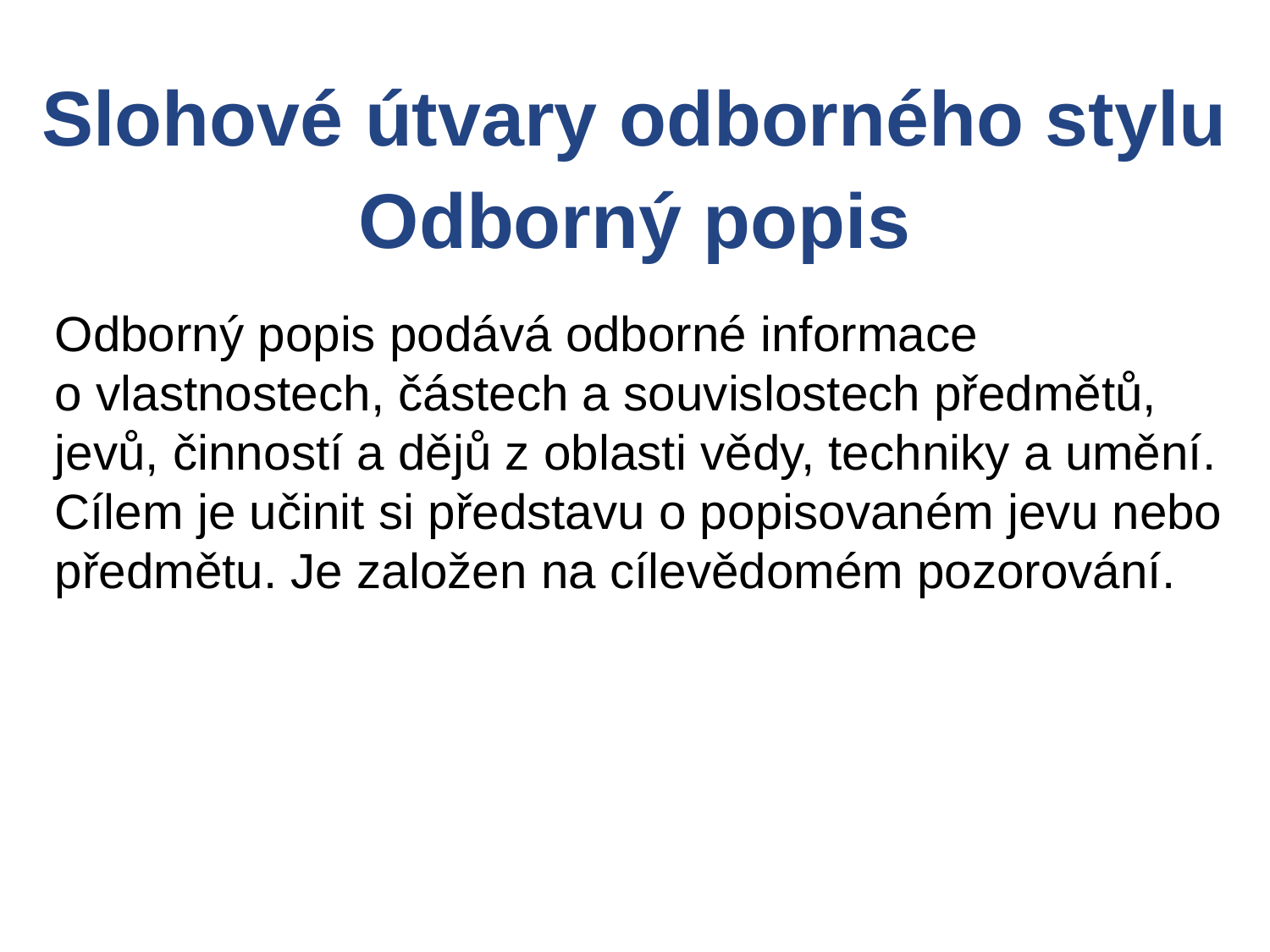

Slohové útvary odborného stylu
Odborný popis
Odborný popis podává odborné informace
o vlastnostech, částech a souvislostech předmětů, jevů, činností a dějů z oblasti vědy, techniky a umění. Cílem je učinit si představu o popisovaném jevu nebo předmětu. Je založen na cílevědomém pozorování.